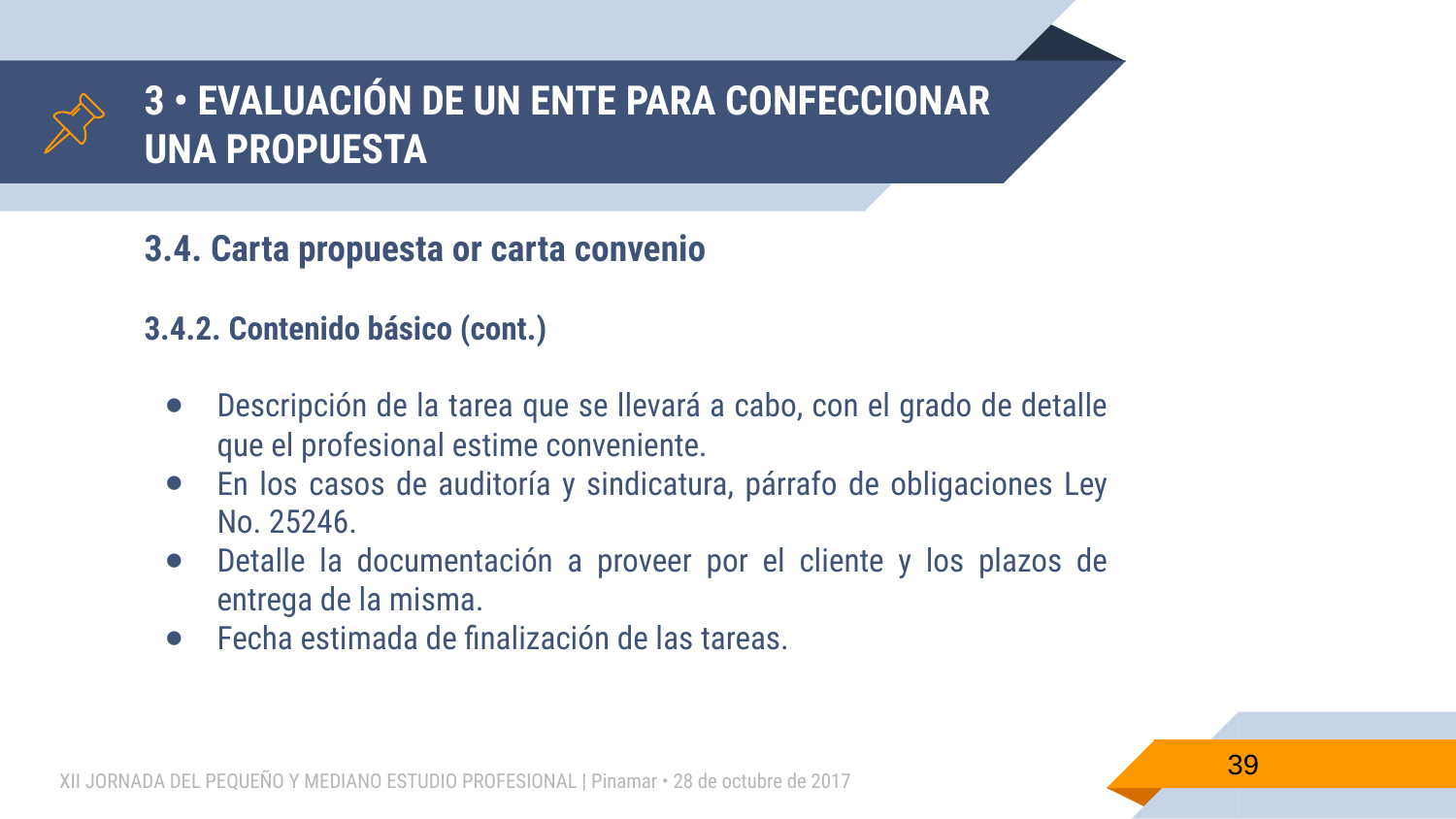

# 3 • EVALUACIÓN DE UN ENTE PARA CONFECCIONAR UNA PROPUESTA

3.4. Carta propuesta or carta convenio

3.4.2. Contenido básico (cont.)

Descripción de la tarea que se llevará a cabo, con el grado de detalle que el profesional estime conveniente.
En los casos de auditoría y sindicatura, párrafo de obligaciones Ley No. 25246.
Detalle la documentación a proveer por el cliente y los plazos de entrega de la misma.
Fecha estimada de finalización de las tareas.
39